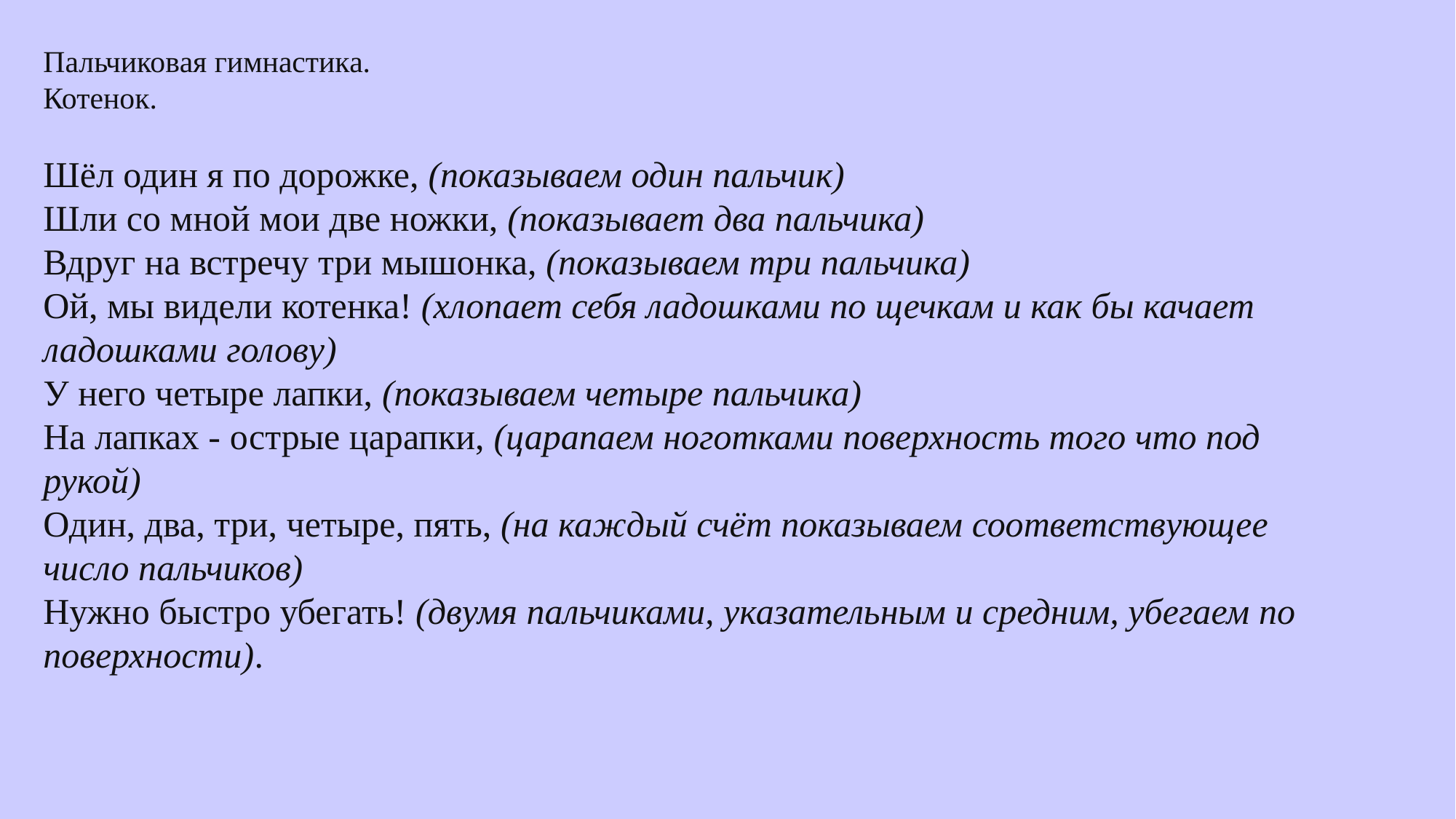

Пальчиковая гимнастика.
Котенок.

Шёл один я по дорожке, (показываем один пальчик)
Шли со мной мои две ножки, (показывает два пальчика)
Вдруг на встречу три мышонка, (показываем три пальчика)
Ой, мы видели котенка! (хлопает себя ладошками по щечкам и как бы качает ладошками голову)
У него четыре лапки, (показываем четыре пальчика)
На лапках - острые царапки, (царапаем ноготками поверхность того что под рукой)
Один, два, три, четыре, пять, (на каждый счёт показываем соответствующее число пальчиков)
Нужно быстро убегать! (двумя пальчиками, указательным и средним, убегаем по поверхности).